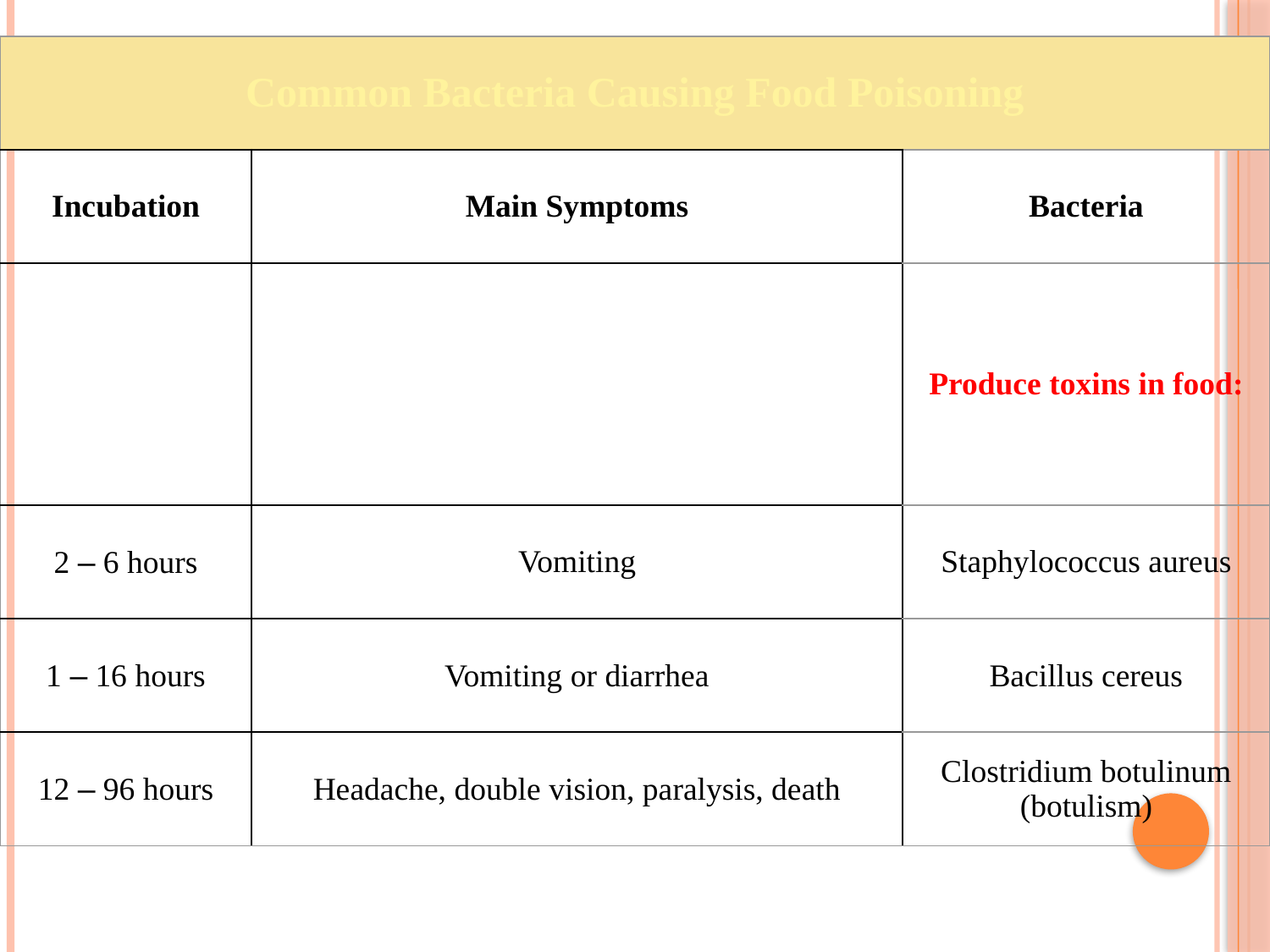

| Common Bacteria Causing Food Poisoning |  |  |
| --- | --- | --- |
| Incubation | Main Symptoms | Bacteria |
|  |  | Produce toxins in food: |
| 2 – 6 hours | Vomiting | Staphylococcus aureus |
| 1 – 16 hours | Vomiting or diarrhea | Bacillus cereus |
| 12 – 96 hours | Headache, double vision, paralysis, death | Clostridium botulinum (botulism) |